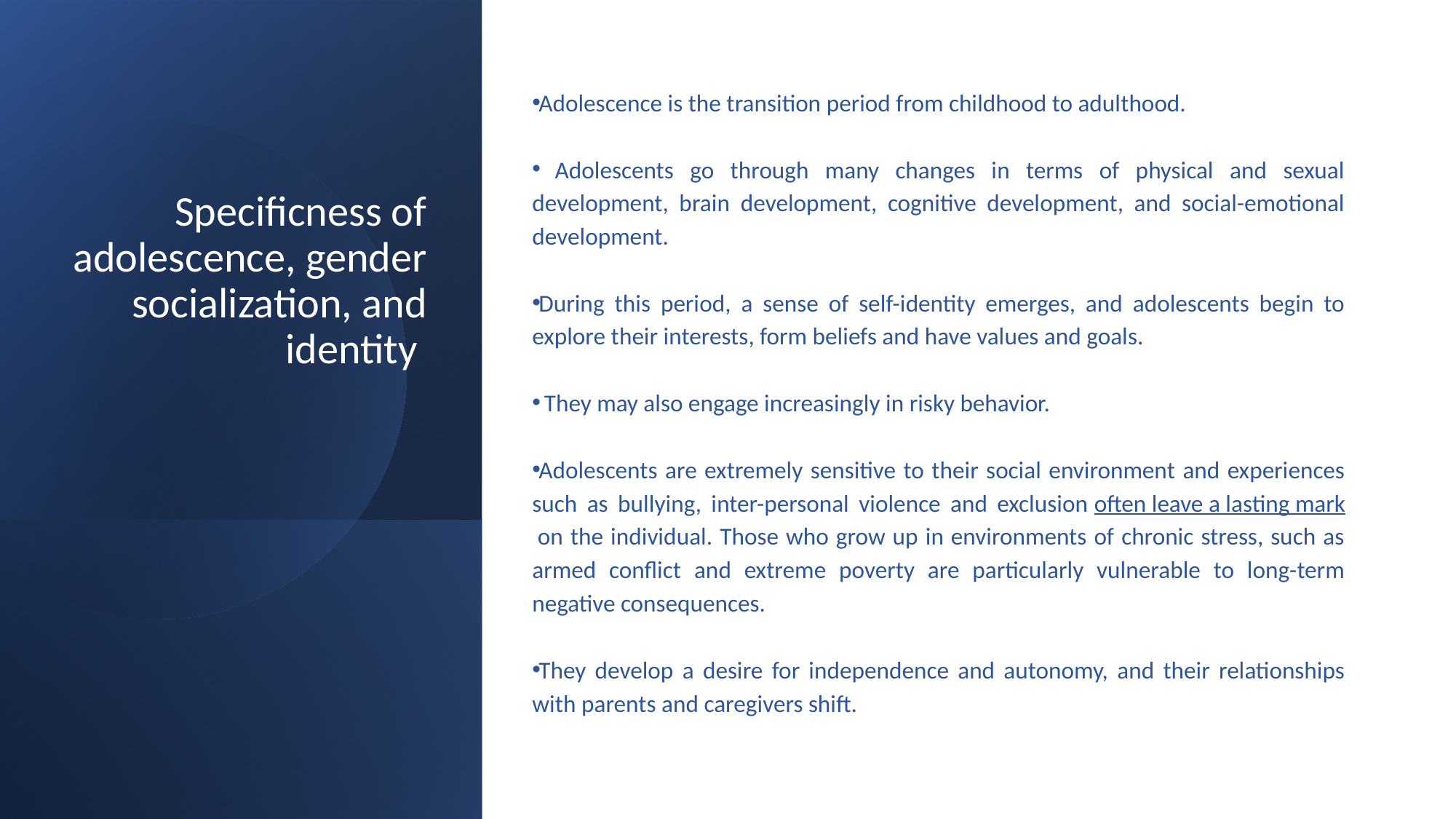

# Specificness of adolescence, gender socialization, and identity
Adolescence is the transition period from childhood to adulthood.

 Adolescents go through many changes in terms of physical and sexual development, brain development, cognitive development, and social-emotional development.

During this period, a sense of self-identity emerges, and adolescents begin to explore their interests, form beliefs and have values and goals.

 They may also engage increasingly in risky behavior.

Adolescents are extremely sensitive to their social environment and experiences such as bullying, inter-personal violence and exclusion often leave a lasting mark on the individual. Those who grow up in environments of chronic stress, such as armed conflict and extreme poverty are particularly vulnerable to long-term negative consequences.

They develop a desire for independence and autonomy, and their relationships with parents and caregivers shift.